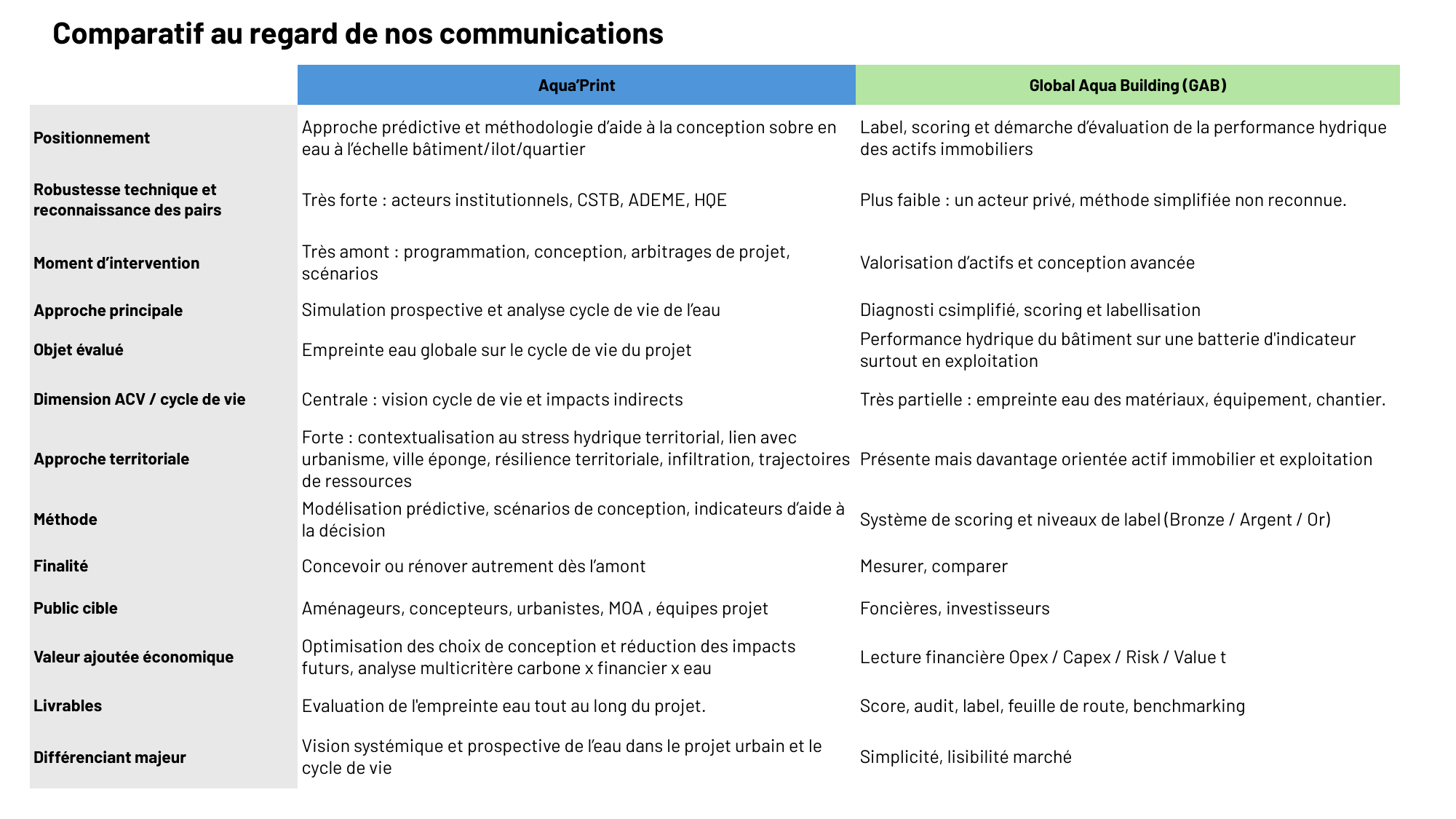

Comparatif au regard de nos communications
|  | Aqua’Print | Global Aqua Building (GAB) |
| --- | --- | --- |
| Positionnement | Approche prédictive et méthodologie d’aide à la conception sobre en eau à l’échelle bâtiment/ilot/quartier | Label, scoring et démarche d’évaluation de la performance hydrique des actifs immobiliers |
| Robustesse technique et reconnaissance des pairs | Très forte : acteurs institutionnels, CSTB, ADEME, HQE | Plus faible : un acteur privé, méthode simplifiée non reconnue. |
| Moment d’intervention | Très amont : programmation, conception, arbitrages de projet, scénarios | Valorisation d’actifs et conception avancée |
| Approche principale | Simulation prospective et analyse cycle de vie de l’eau | Diagnosti csimplifié, scoring et labellisation |
| Objet évalué | Empreinte eau globale sur le cycle de vie du projet | Performance hydrique du bâtiment sur une batterie d'indicateur surtout en exploitation |
| Dimension ACV / cycle de vie | Centrale : vision cycle de vie et impacts indirects | Très partielle : empreinte eau des matériaux, équipement, chantier. |
| Approche territoriale | Forte : contextualisation au stress hydrique territorial, lien avec urbanisme, ville éponge, résilience territoriale, infiltration, trajectoires de ressources | Présente mais davantage orientée actif immobilier et exploitation |
| Méthode | Modélisation prédictive, scénarios de conception, indicateurs d’aide à la décision | Système de scoring et niveaux de label (Bronze / Argent / Or) |
| Finalité | Concevoir ou rénover autrement dès l’amont | Mesurer, comparer |
| Public cible | Aménageurs, concepteurs, urbanistes, MOA , équipes projet | Foncières, investisseurs |
| Valeur ajoutée économique | Optimisation des choix de conception et réduction des impacts futurs, analyse multicritère carbone x financier x eau | Lecture financière Opex / Capex / Risk / Value t |
| Livrables | Evaluation de l'empreinte eau tout au long du projet. | Score, audit, label, feuille de route, benchmarking |
| Différenciant majeur | Vision systémique et prospective de l’eau dans le projet urbain et le cycle de vie | Simplicité, lisibilité marché |